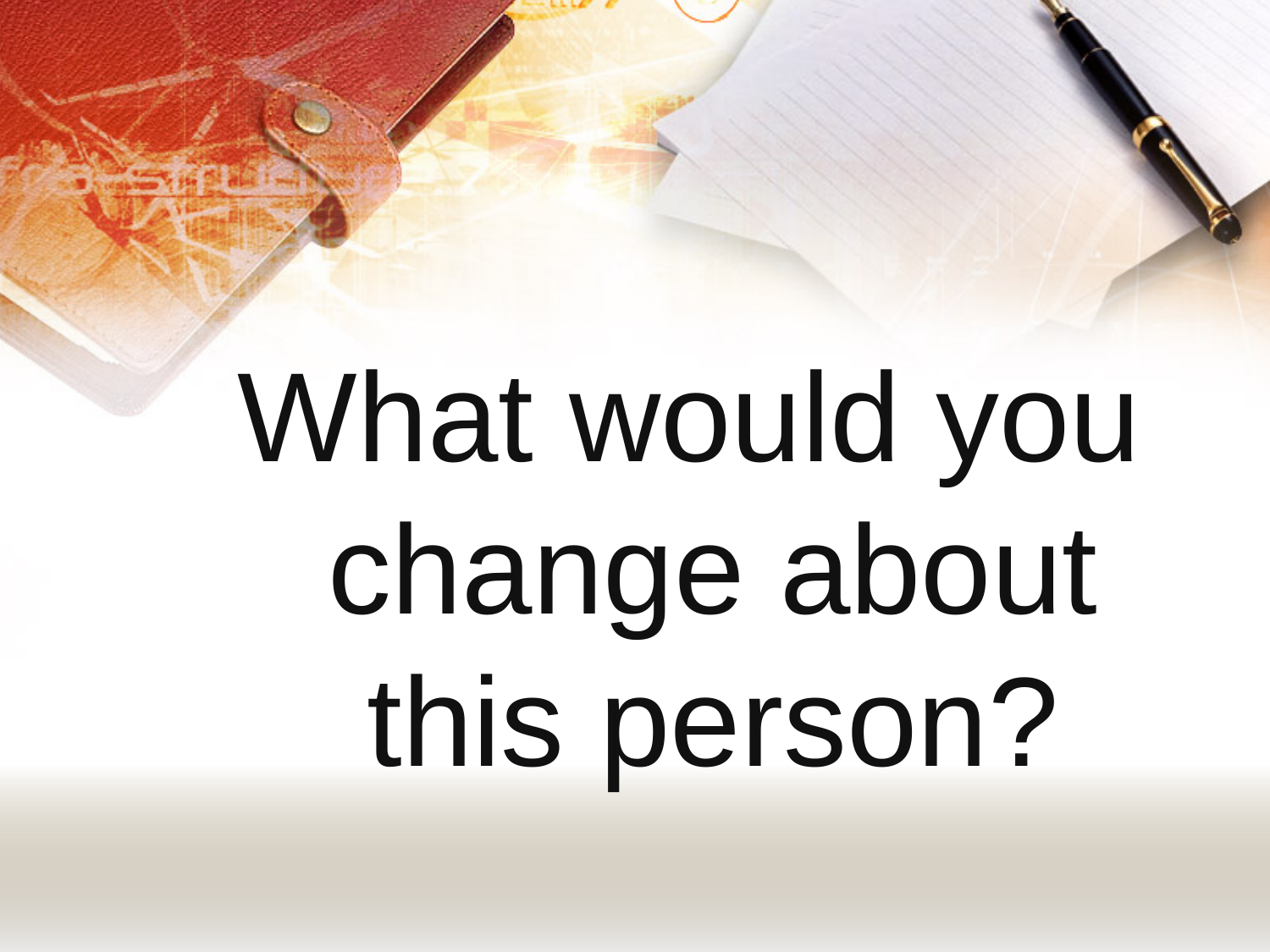

What would you change about this person?